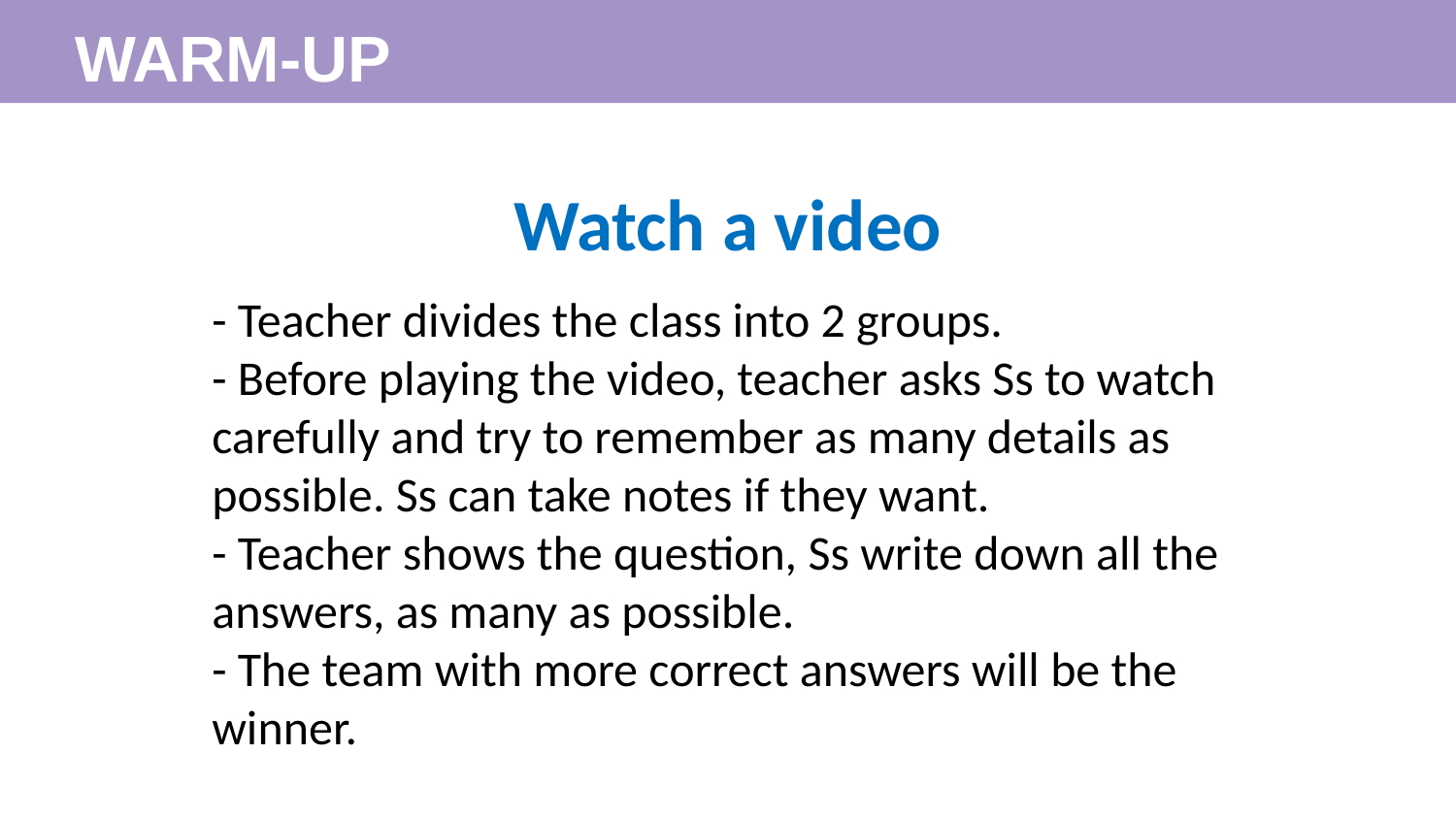

WARM-UP
Watch a video
- Teacher divides the class into 2 groups.
- Before playing the video, teacher asks Ss to watch carefully and try to remember as many details as possible. Ss can take notes if they want.
- Teacher shows the question, Ss write down all the answers, as many as possible.
- The team with more correct answers will be the winner.